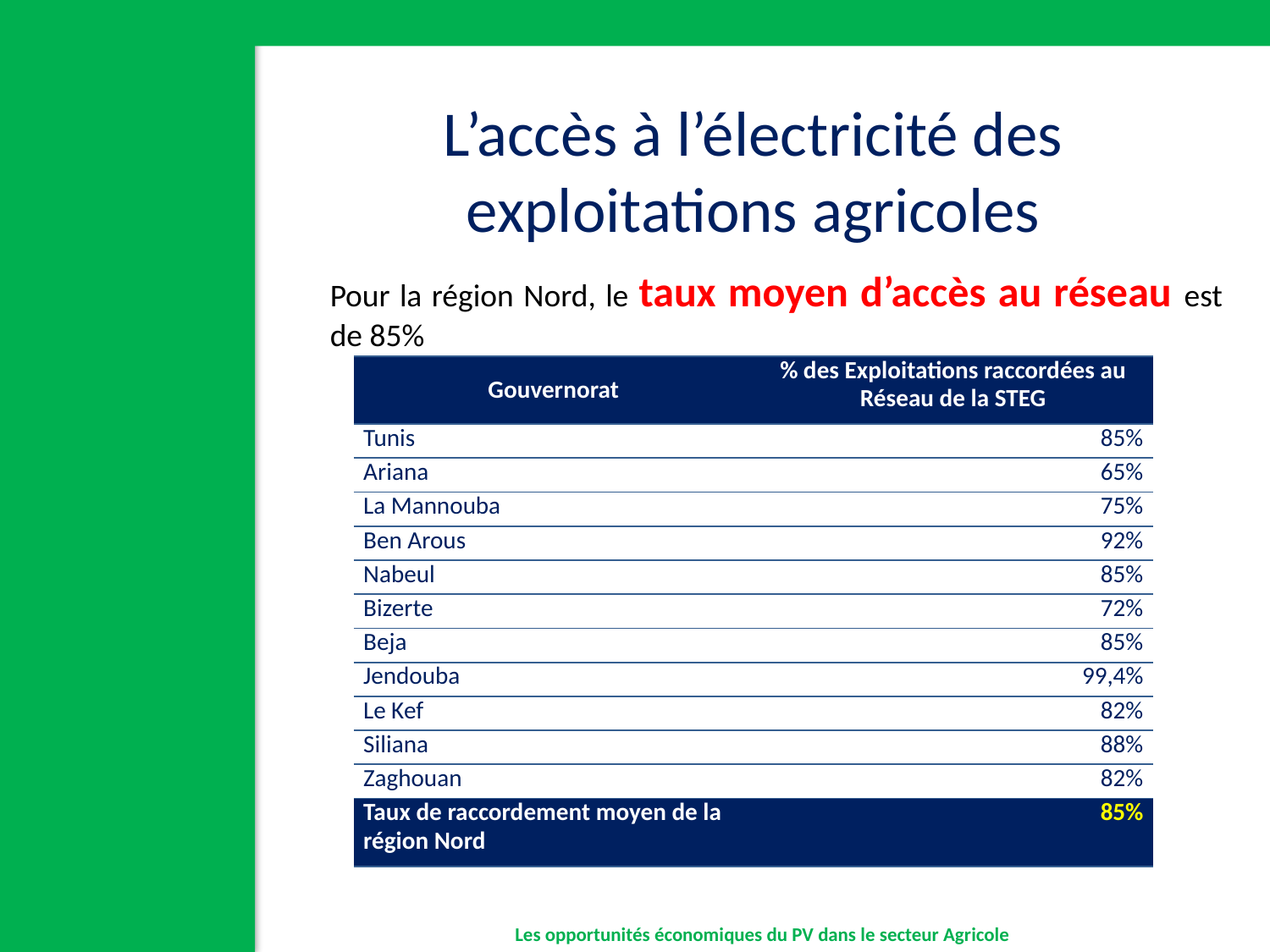

L’accès à l’électricité des exploitations agricoles
Pour la région Nord, le taux moyen d’accès au réseau est de 85%
| Gouvernorat | % des Exploitations raccordées au Réseau de la STEG |
| --- | --- |
| Tunis | 85% |
| Ariana | 65% |
| La Mannouba | 75% |
| Ben Arous | 92% |
| Nabeul | 85% |
| Bizerte | 72% |
| Beja | 85% |
| Jendouba | 99,4% |
| Le Kef | 82% |
| Siliana | 88% |
| Zaghouan | 82% |
| Taux de raccordement moyen de la région Nord | 85% |